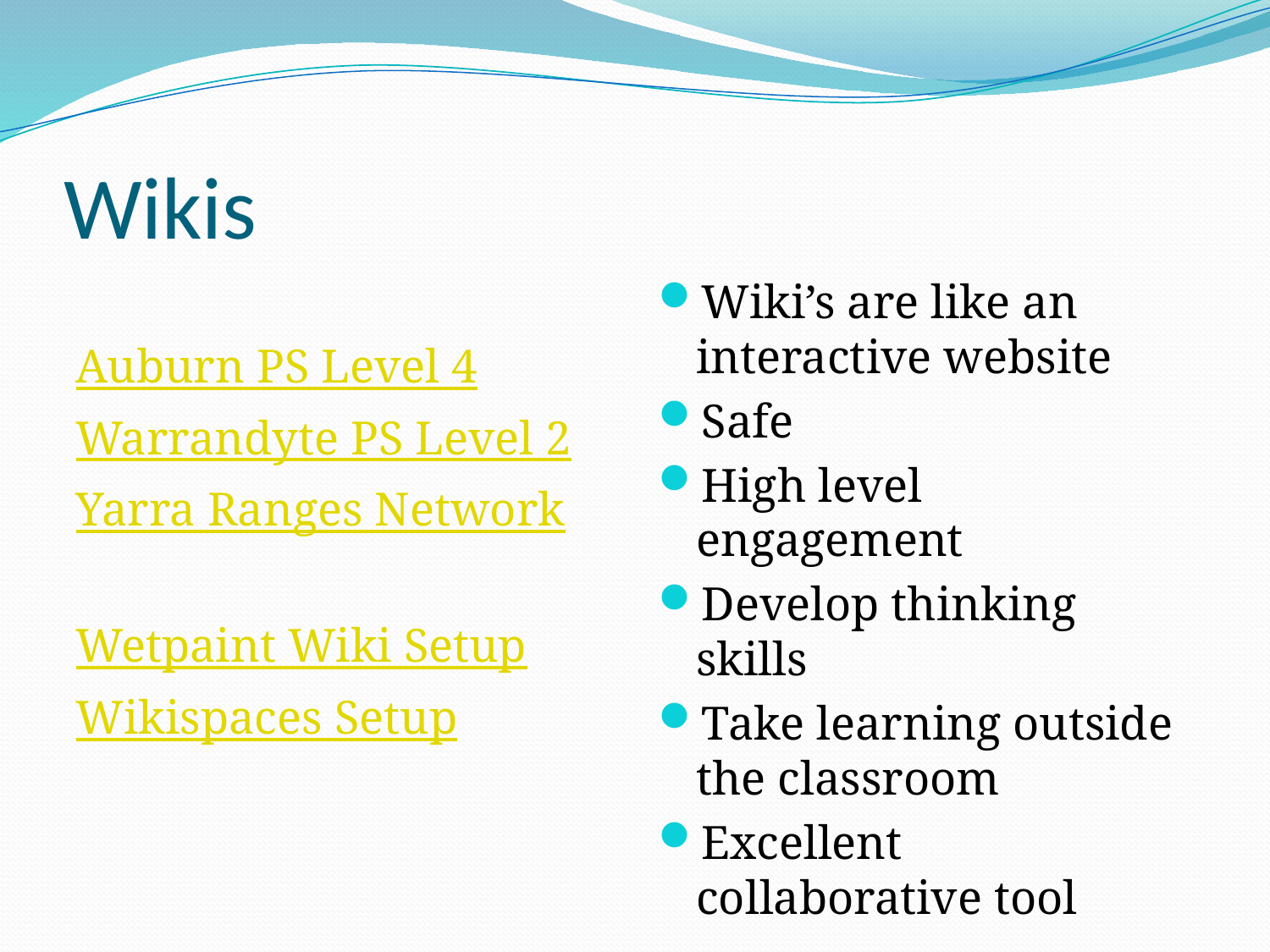

# Wikis

Auburn PS Level 4
Warrandyte PS Level 2
Yarra Ranges Network

Wetpaint Wiki Setup
Wikispaces Setup

Wiki’s are like an interactive website
Safe
High level engagement
Develop thinking skills
Take learning outside the classroom
Excellent collaborative tool